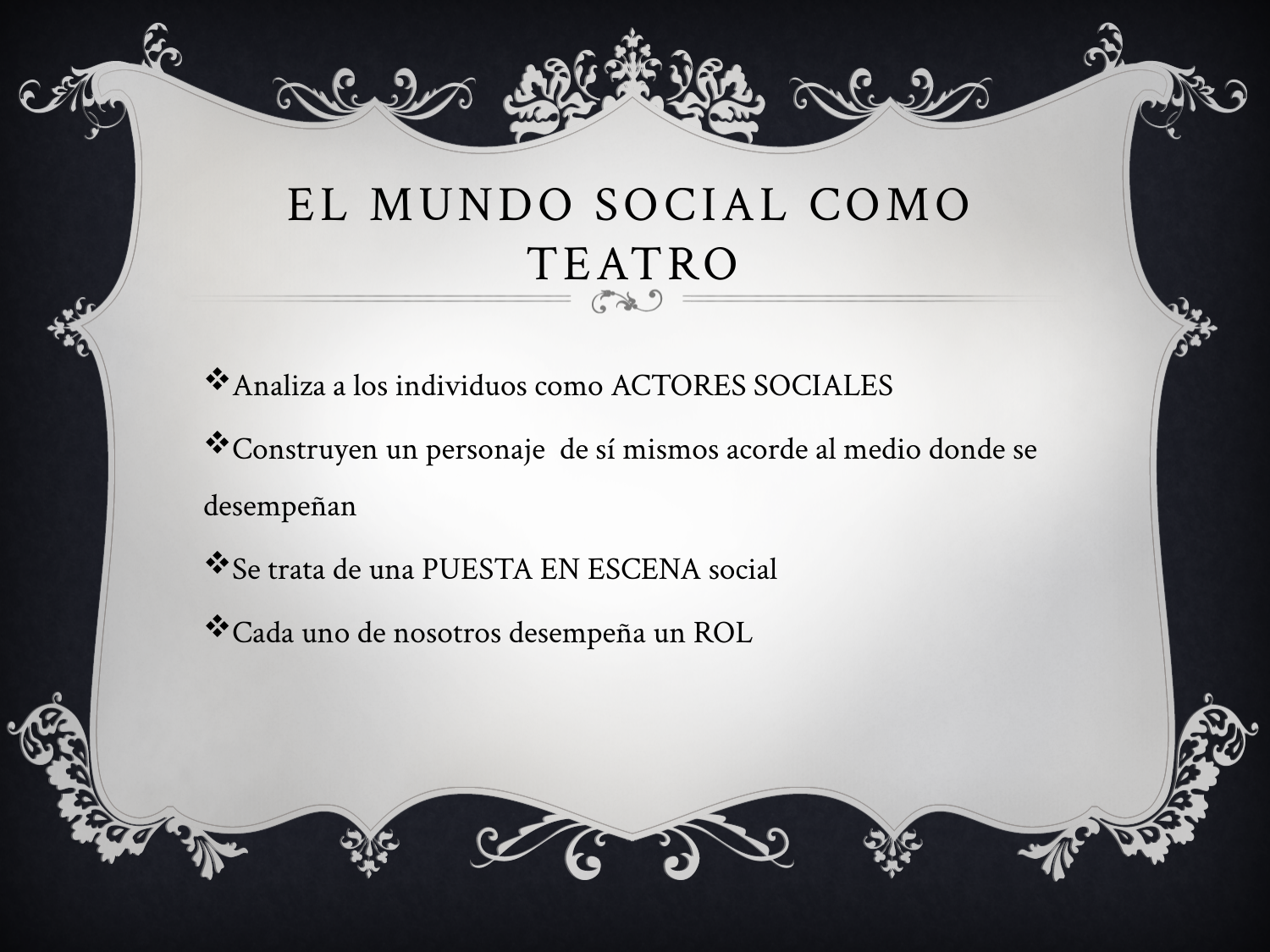

# El mundo social como teatro
Analiza a los individuos como ACTORES SOCIALES
Construyen un personaje  de sí mismos acorde al medio donde se desempeñan
Se trata de una PUESTA EN ESCENA social
Cada uno de nosotros desempeña un ROL